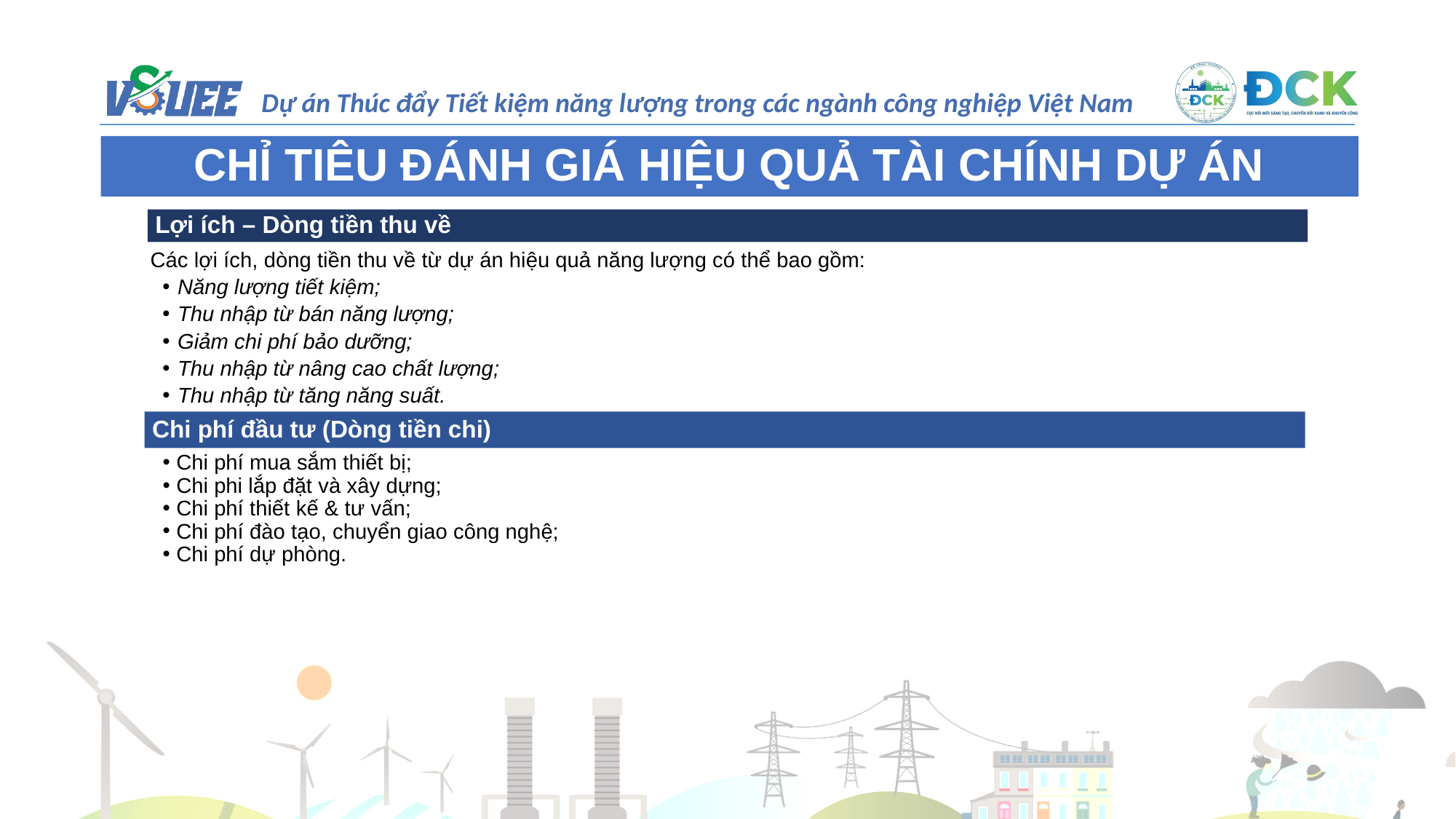

CHỈ TIÊU ĐÁNH GIÁ HIỆU QUẢ TÀI CHÍNH DỰ ÁN
Lợi ích – Dòng tiền thu về
Các lợi ích, dòng tiền thu về từ dự án hiệu quả năng lượng có thể bao gồm:
Năng lượng tiết kiệm;
Thu nhập từ bán năng lượng;
Giảm chi phí bảo dưỡng;
Thu nhập từ nâng cao chất lượng;
Thu nhập từ tăng năng suất.

Chi phí đầu tư (Dòng tiền chi)
Chi phí mua sắm thiết bị;
Chi phi lắp đặt và xây dựng;
Chi phí thiết kế & tư vấn;
Chi phí đào tạo, chuyển giao công nghệ;
Chi phí dự phòng.